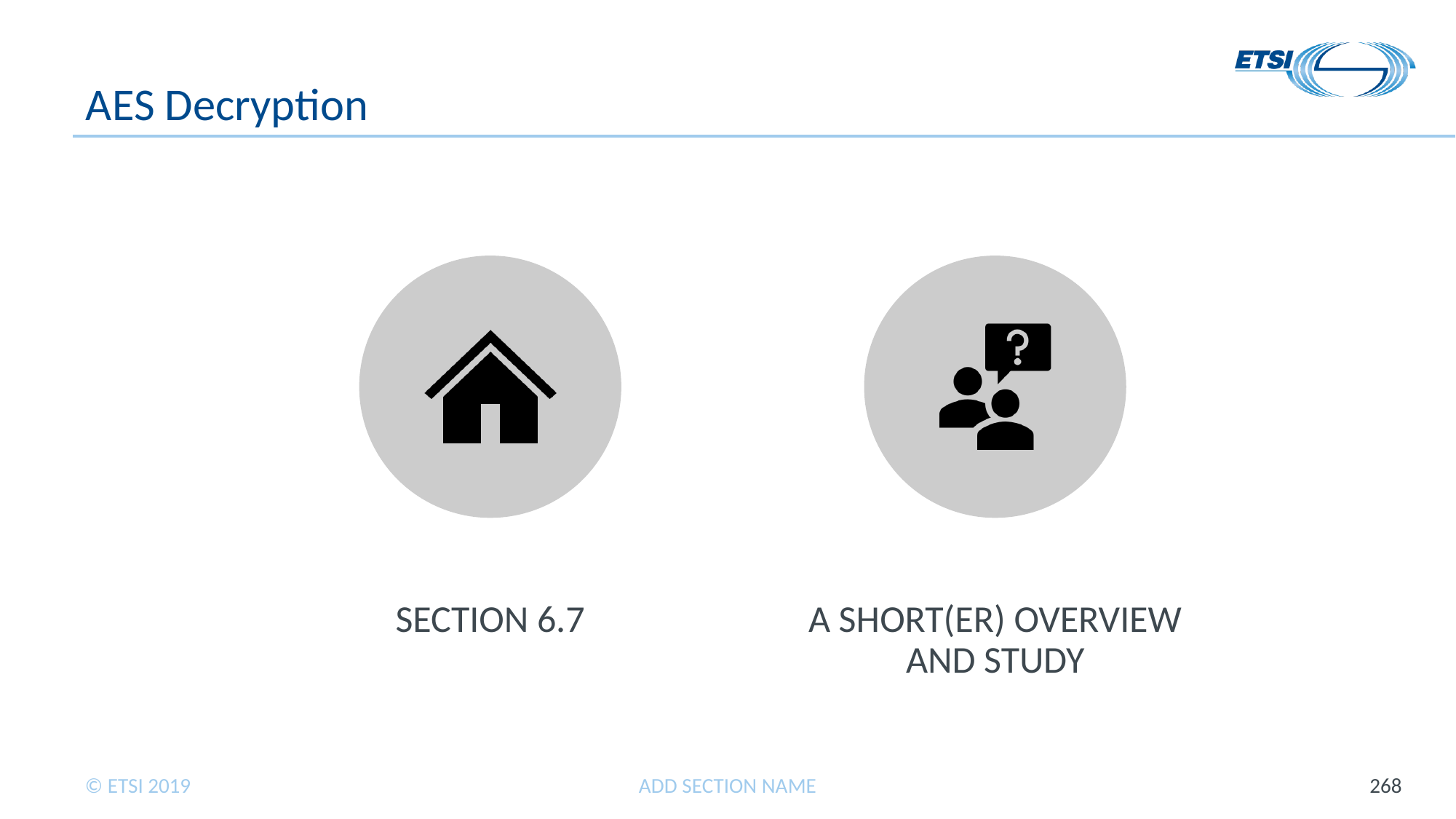

# AES Decryption
Section 6.7
A short(er) overview and study
ADD SECTION NAME